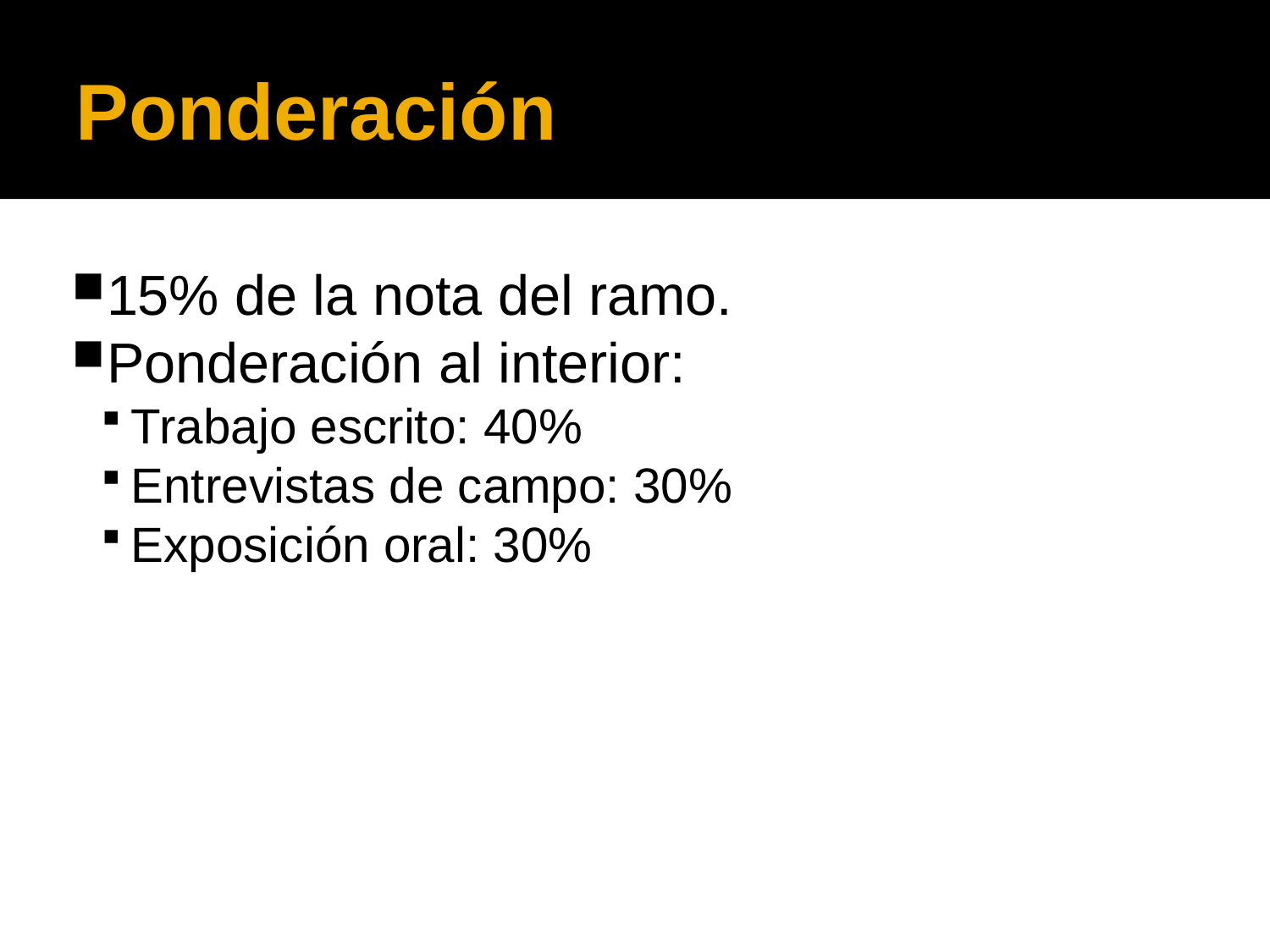

Ponderación
15% de la nota del ramo.
Ponderación al interior:
Trabajo escrito: 40%
Entrevistas de campo: 30%
Exposición oral: 30%